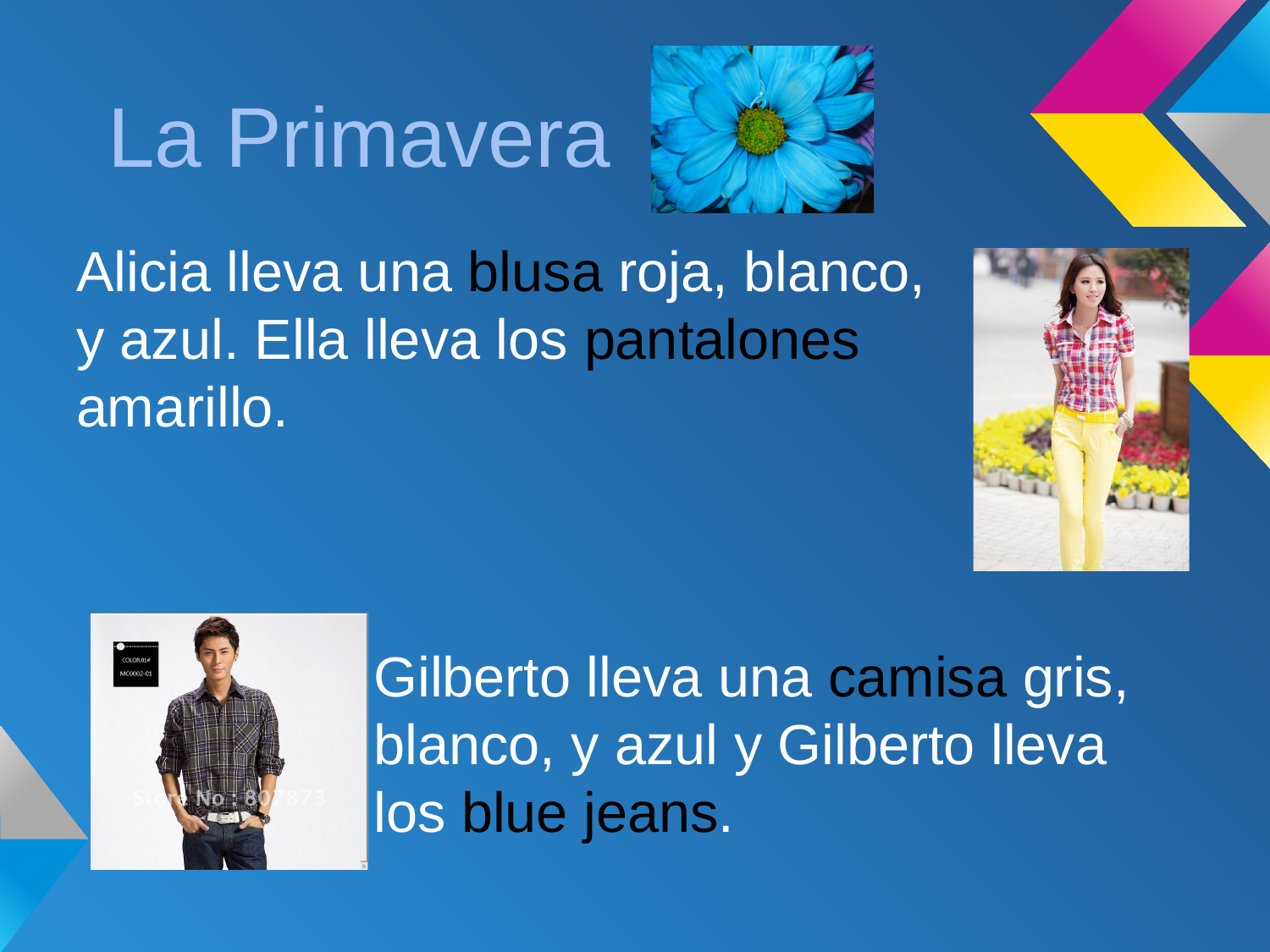

# La Primavera

Alicia lleva una blusa roja, blanco,
y azul. Ella lleva los pantalones
amarillo.

                   Gilberto lleva una camisa gris,
                   blanco, y azul y Gilberto lleva
                   los blue jeans.